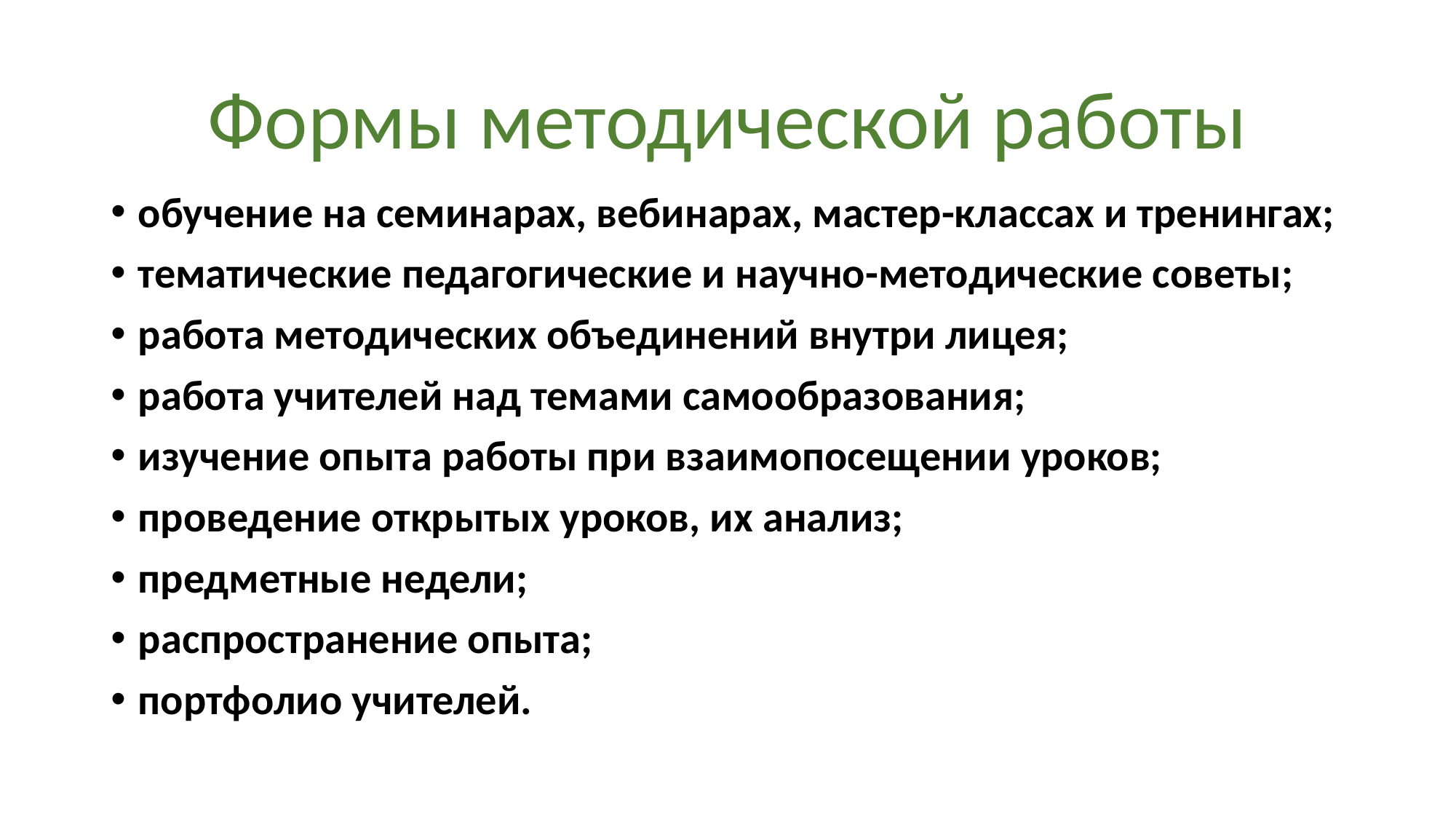

# Формы методической работы
обучение на семинарах, вебинарах, мастер-классах и тренингах;
тематические педагогические и научно-методические советы;
работа методических объединений внутри лицея;
работа учителей над темами самообразования;
изучение опыта работы при взаимопосещении уроков;
проведение открытых уроков, их анализ;
предметные недели;
распространение опыта;
портфолио учителей.